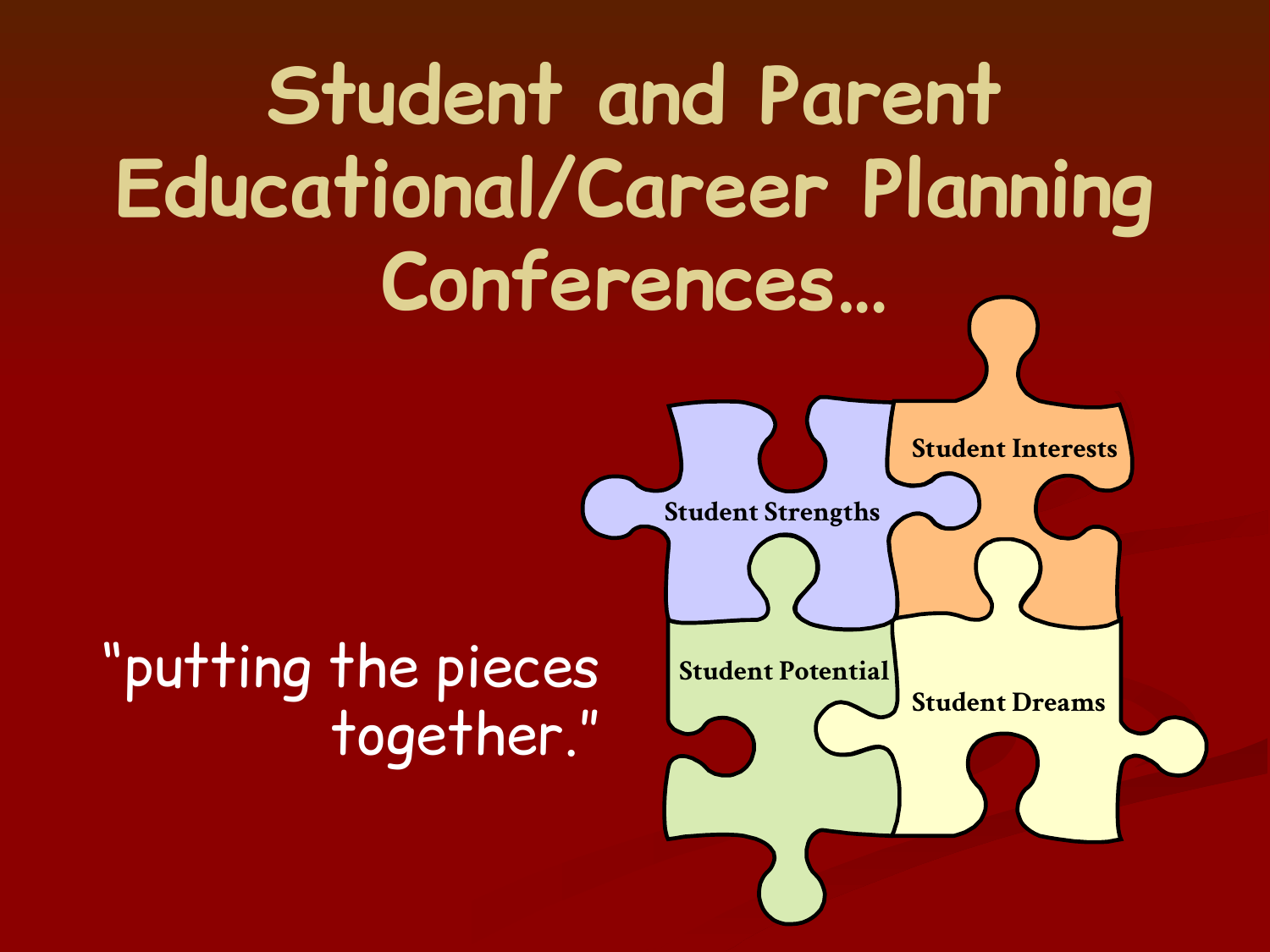

# Student and Parent Educational/Career Planning Conferences…

Student Interests
Student Strengths
Student Potential
Student Dreams
“putting the pieces together.”